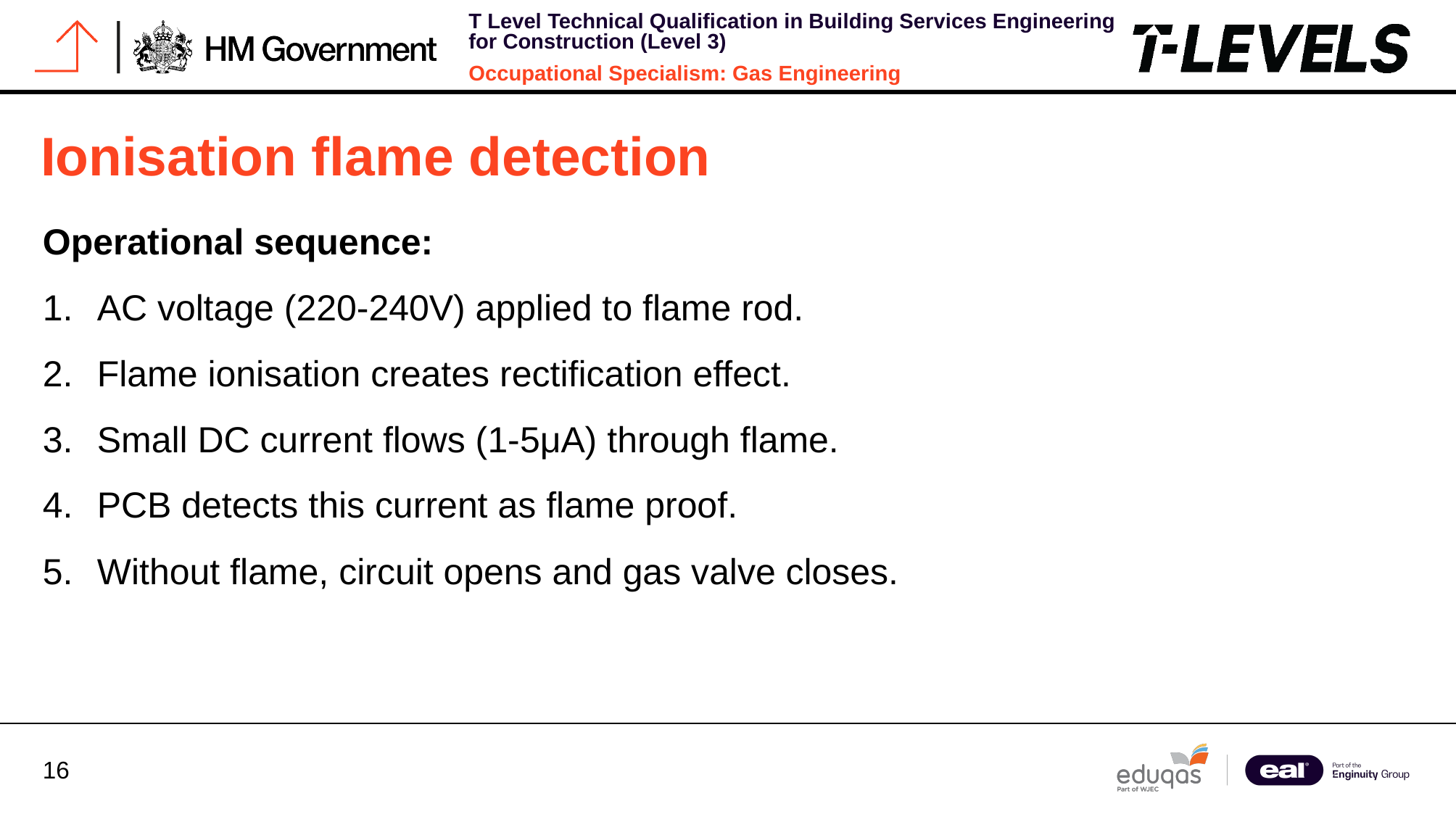

# Ionisation flame detection
Operational sequence:
AC voltage (220-240V) applied to flame rod.
Flame ionisation creates rectification effect.
Small DC current flows (1-5μA) through flame.
PCB detects this current as flame proof.
Without flame, circuit opens and gas valve closes.